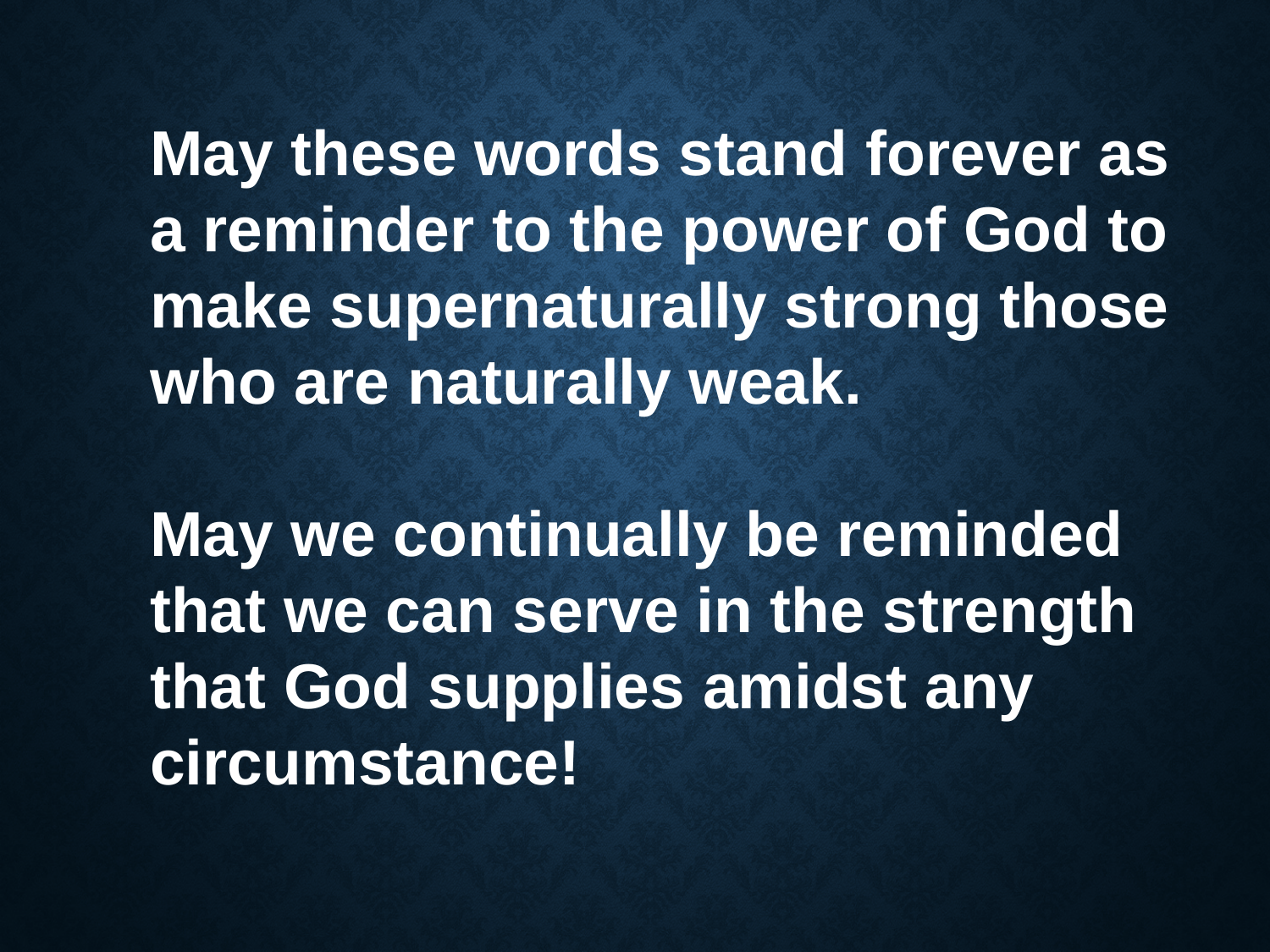

May these words stand forever as a reminder to the power of God to make supernaturally strong those who are naturally weak.

May we continually be reminded that we can serve in the strength that God supplies amidst any circumstance!